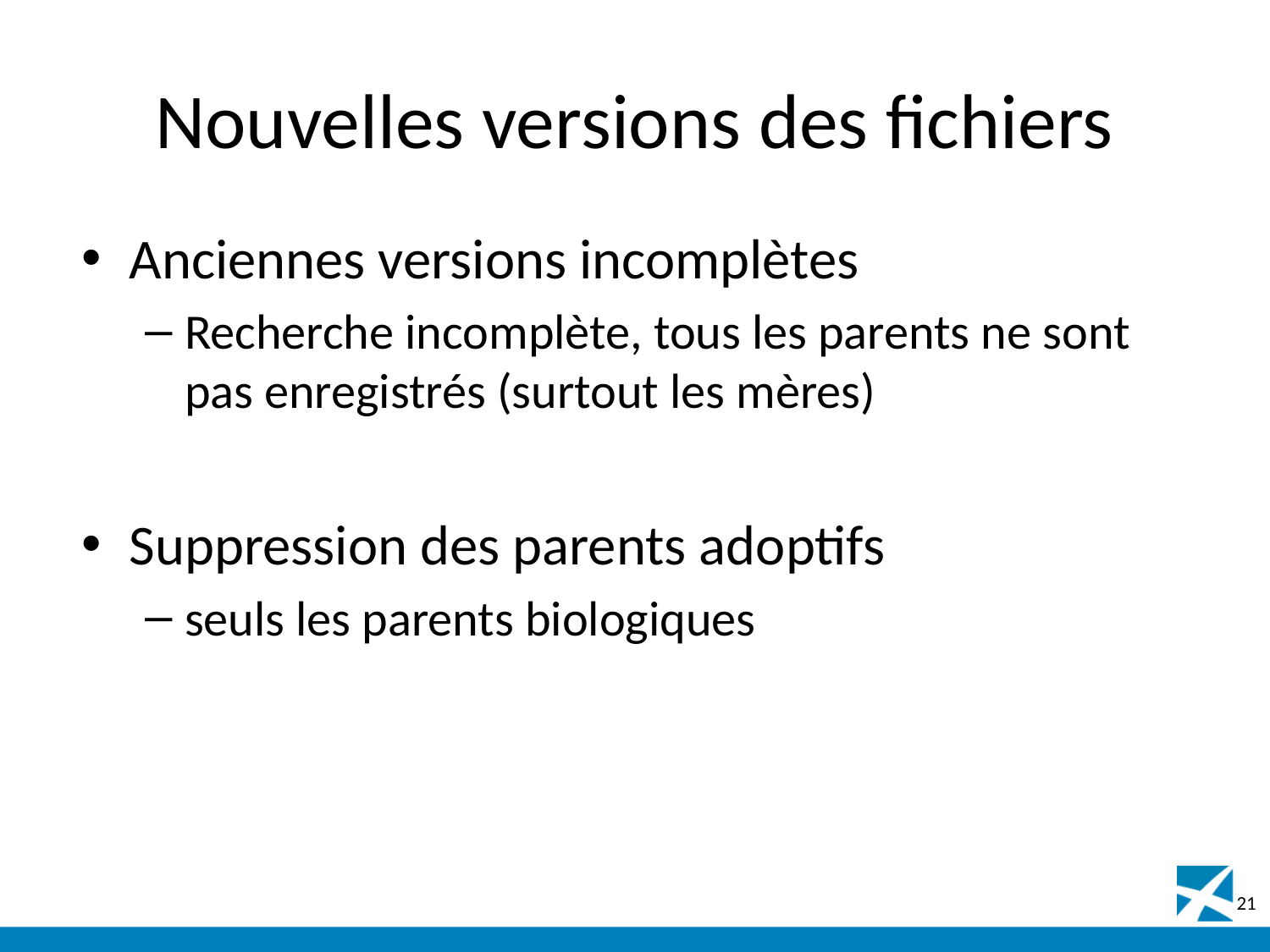

# Nouvelles versions des fichiers
Anciennes versions incomplètes
Recherche incomplète, tous les parents ne sont pas enregistrés (surtout les mères)

Suppression des parents adoptifs
seuls les parents biologiques